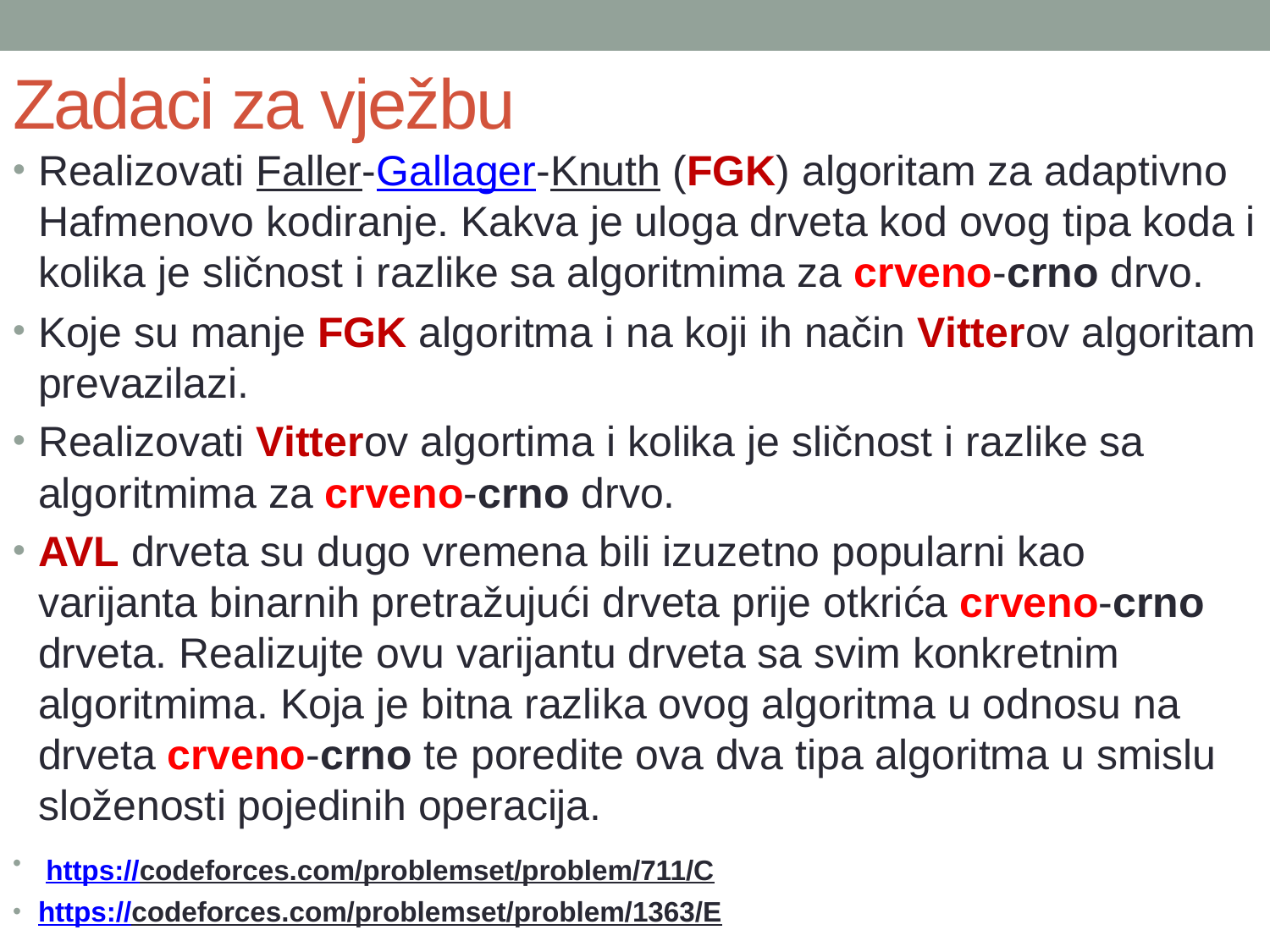

# Zadaci za vježbu
Realizovati Faller-Gallager-Knuth (FGK) algoritam za adaptivno Hafmenovo kodiranje. Kakva je uloga drveta kod ovog tipa koda i kolika je sličnost i razlike sa algoritmima za crveno-crno drvo.
Koje su manje FGK algoritma i na koji ih način Vitterov algoritam prevazilazi.
Realizovati Vitterov algortima i kolika je sličnost i razlike sa algoritmima za crveno-crno drvo.
AVL drveta su dugo vremena bili izuzetno popularni kao varijanta binarnih pretražujući drveta prije otkrića crveno-crno drveta. Realizujte ovu varijantu drveta sa svim konkretnim algoritmima. Koja je bitna razlika ovog algoritma u odnosu na drveta crveno-crno te poredite ova dva tipa algoritma u smislu složenosti pojedinih operacija.
 https://codeforces.com/problemset/problem/711/C
https://codeforces.com/problemset/problem/1363/E